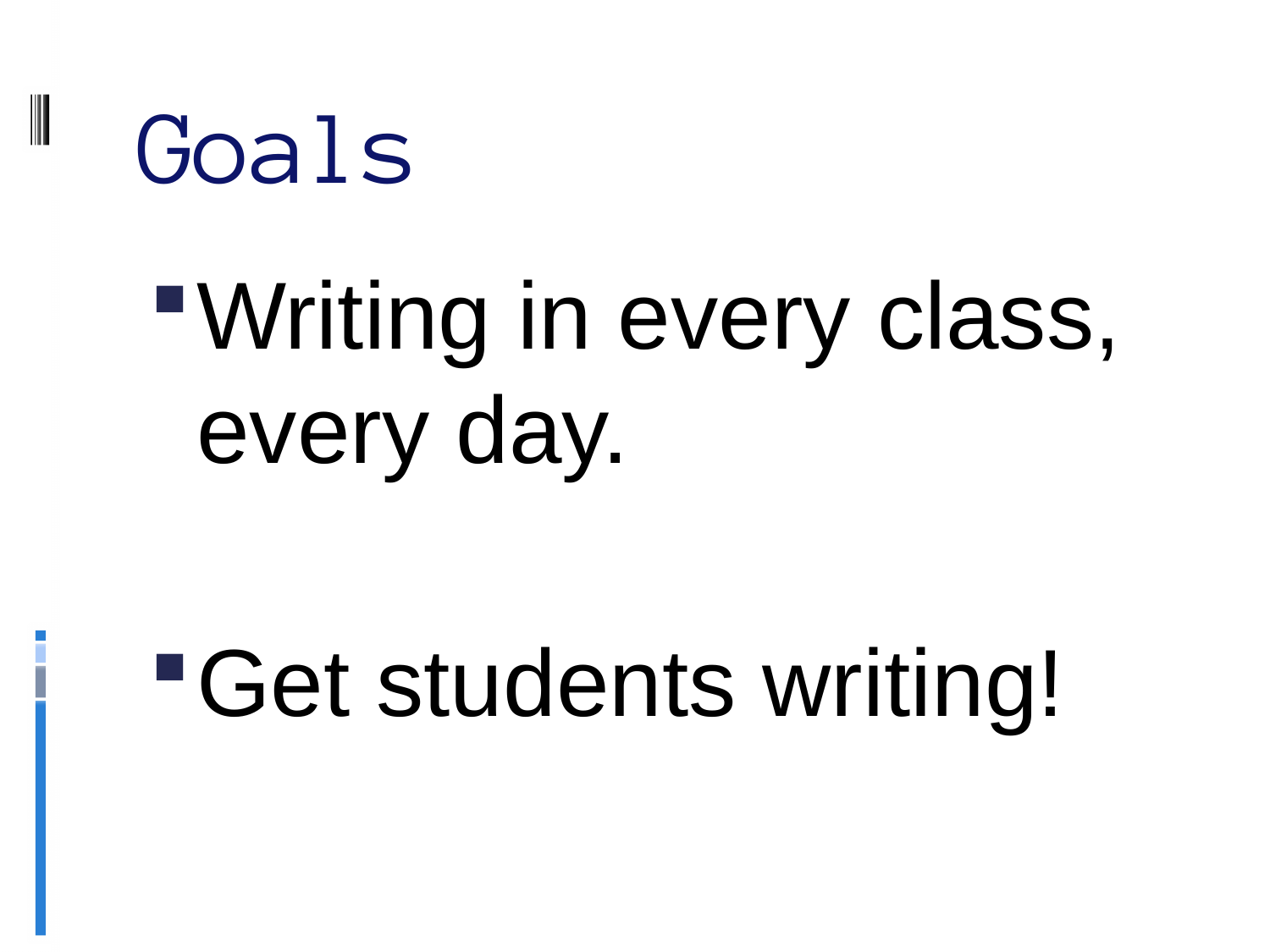

# Goals
Writing in every class, every day.

Get students writing!